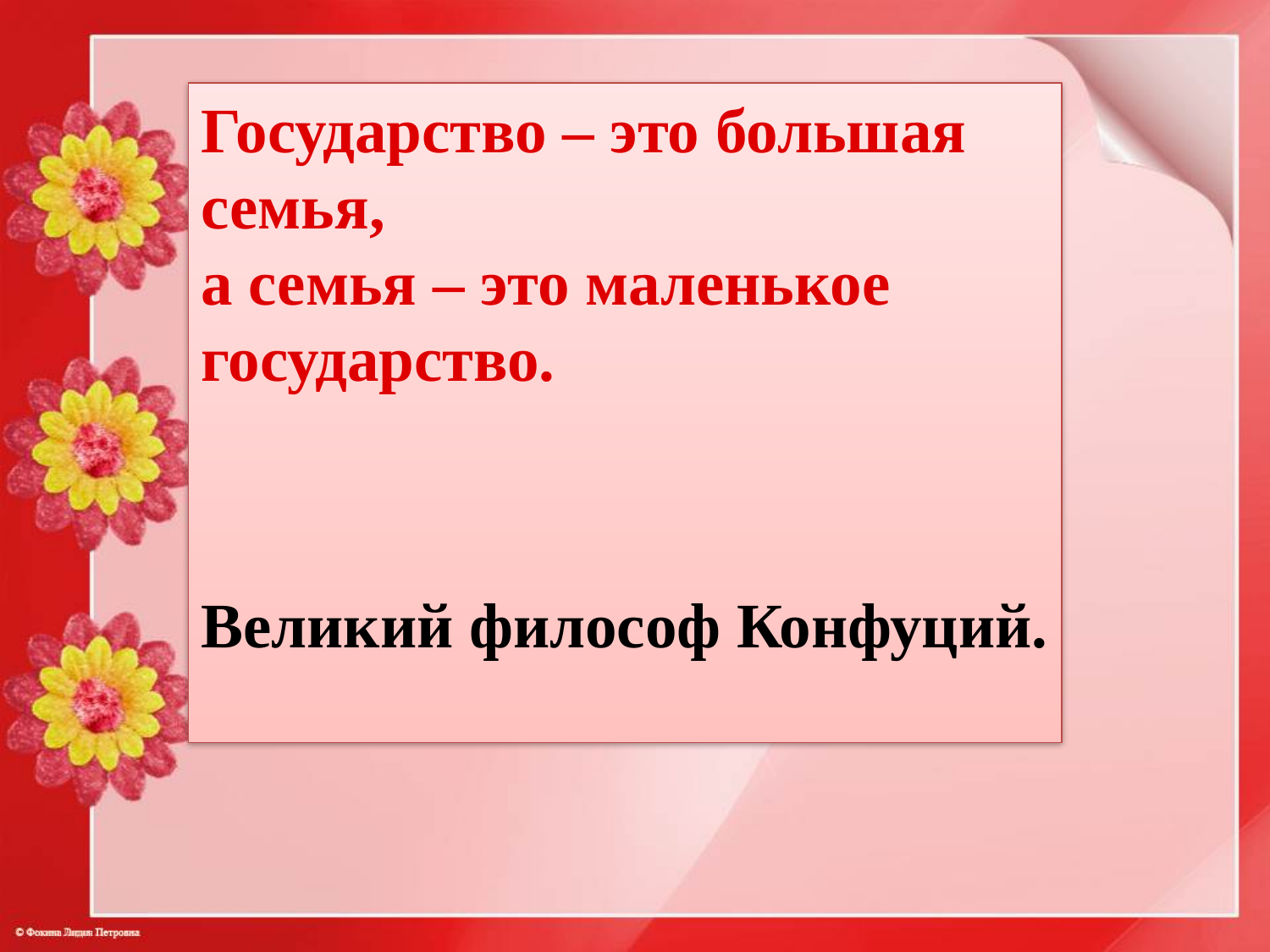

Государство – это большая семья,
а семья – это маленькое государство.
Великий философ Конфуций.